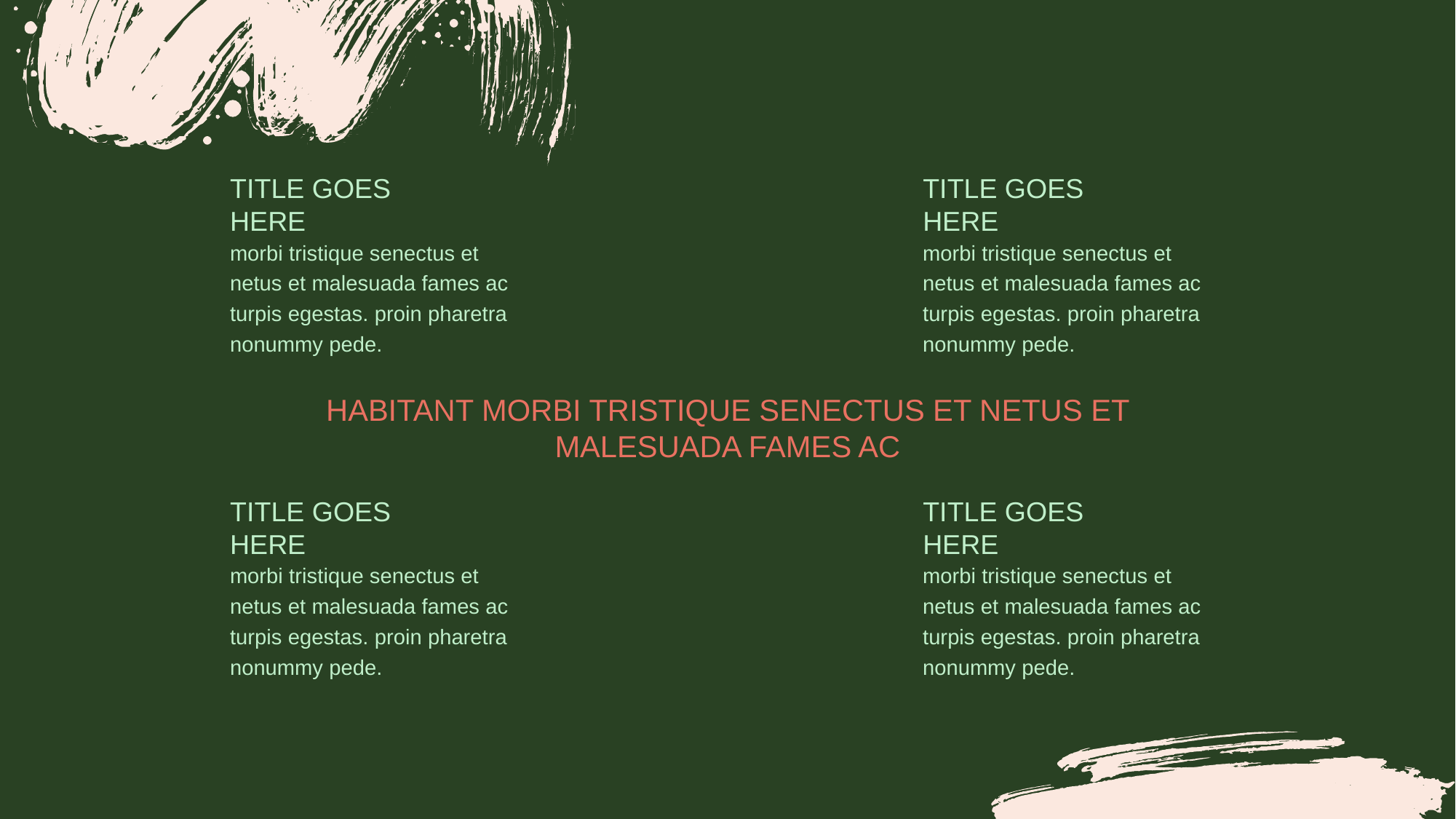

TITLE GOES HERE
TITLE GOES HERE
morbi tristique senectus et netus et malesuada fames ac turpis egestas. proin pharetra nonummy pede.
morbi tristique senectus et netus et malesuada fames ac turpis egestas. proin pharetra nonummy pede.
HABITANT MORBI TRISTIQUE SENECTUS ET NETUS ET MALESUADA FAMES AC
TITLE GOES HERE
TITLE GOES HERE

morbi tristique senectus et netus et malesuada fames ac turpis egestas. proin pharetra nonummy pede.
morbi tristique senectus et netus et malesuada fames ac turpis egestas. proin pharetra nonummy pede.